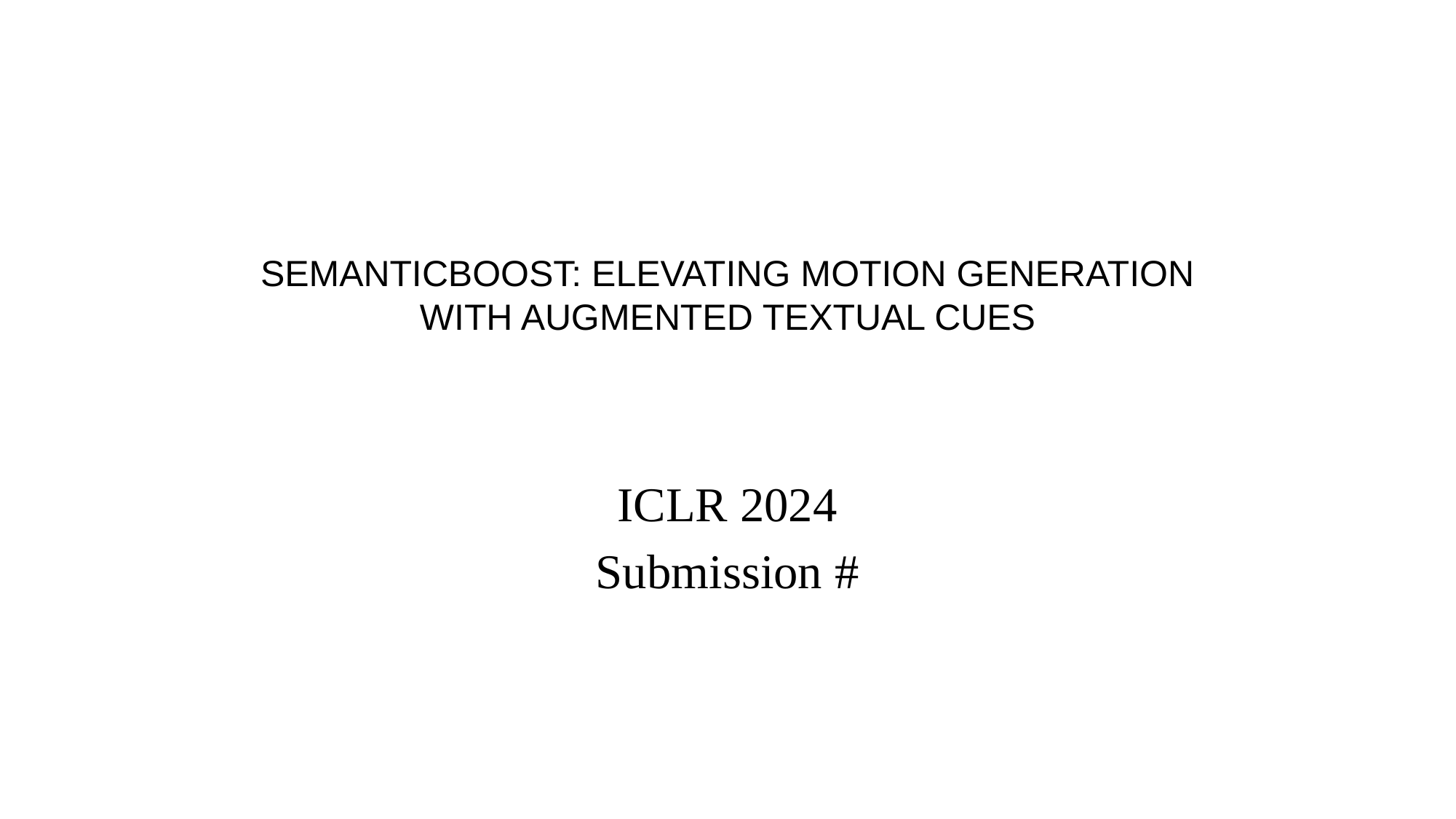

SEMANTICBOOST: ELEVATING MOTION GENERATION
WITH AUGMENTED TEXTUAL CUES
ICLR 2024
Submission #